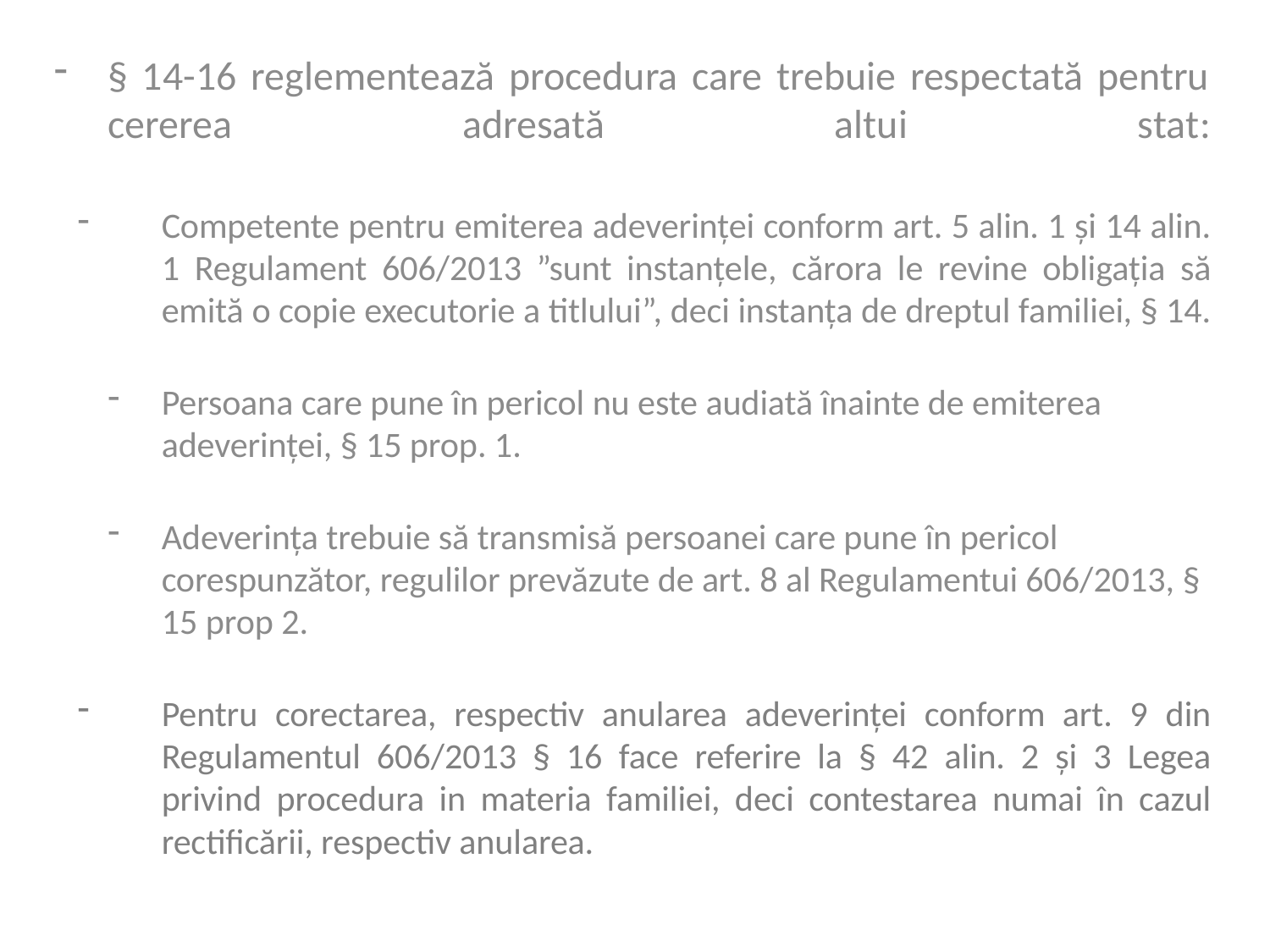

§ 14-16 reglementează procedura care trebuie respectată pentru cererea adresată altui stat:
Competente pentru emiterea adeverinței conform art. 5 alin. 1 și 14 alin. 1 Regulament 606/2013 ”sunt instanțele, cărora le revine obligația să emită o copie executorie a titlului”, deci instanța de dreptul familiei, § 14.
Persoana care pune în pericol nu este audiată înainte de emiterea adeverinței, § 15 prop. 1.
Adeverința trebuie să transmisă persoanei care pune în pericol corespunzător, regulilor prevăzute de art. 8 al Regulamentui 606/2013, § 15 prop 2.
Pentru corectarea, respectiv anularea adeverinței conform art. 9 din Regulamentul 606/2013 § 16 face referire la § 42 alin. 2 și 3 Legea privind procedura in materia familiei, deci contestarea numai în cazul rectificării, respectiv anularea.